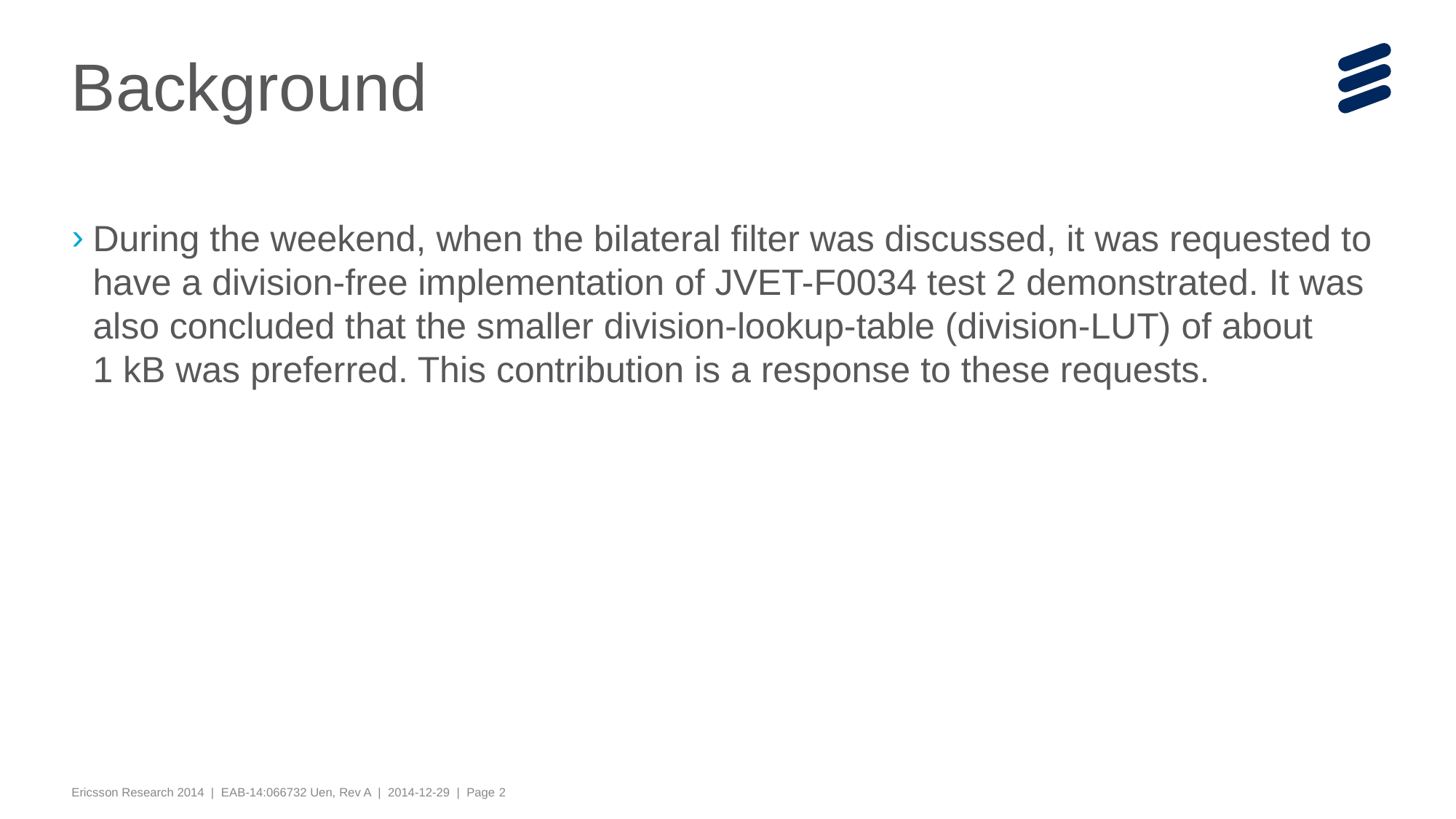

# Background
During the weekend, when the bilateral filter was discussed, it was requested to have a division-free implementation of JVET-F0034 test 2 demonstrated. It was also concluded that the smaller division-lookup-table (division-LUT) of about 1 kB was preferred. This contribution is a response to these requests.